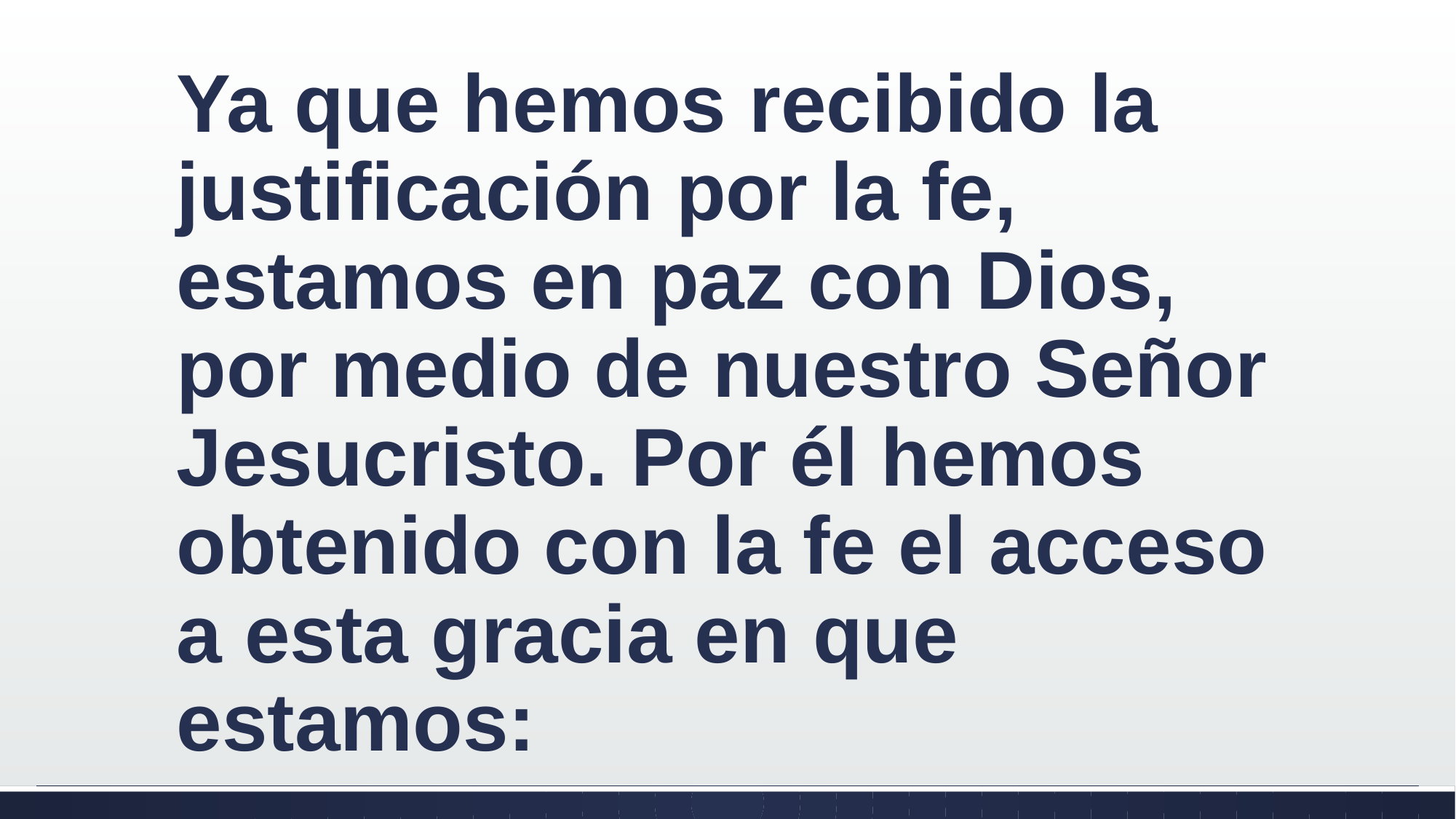

#
Ya que hemos recibido la justificación por la fe, estamos en paz con Dios, por medio de nuestro Señor Jesucristo. Por él hemos obtenido con la fe el acceso a esta gracia en que estamos: